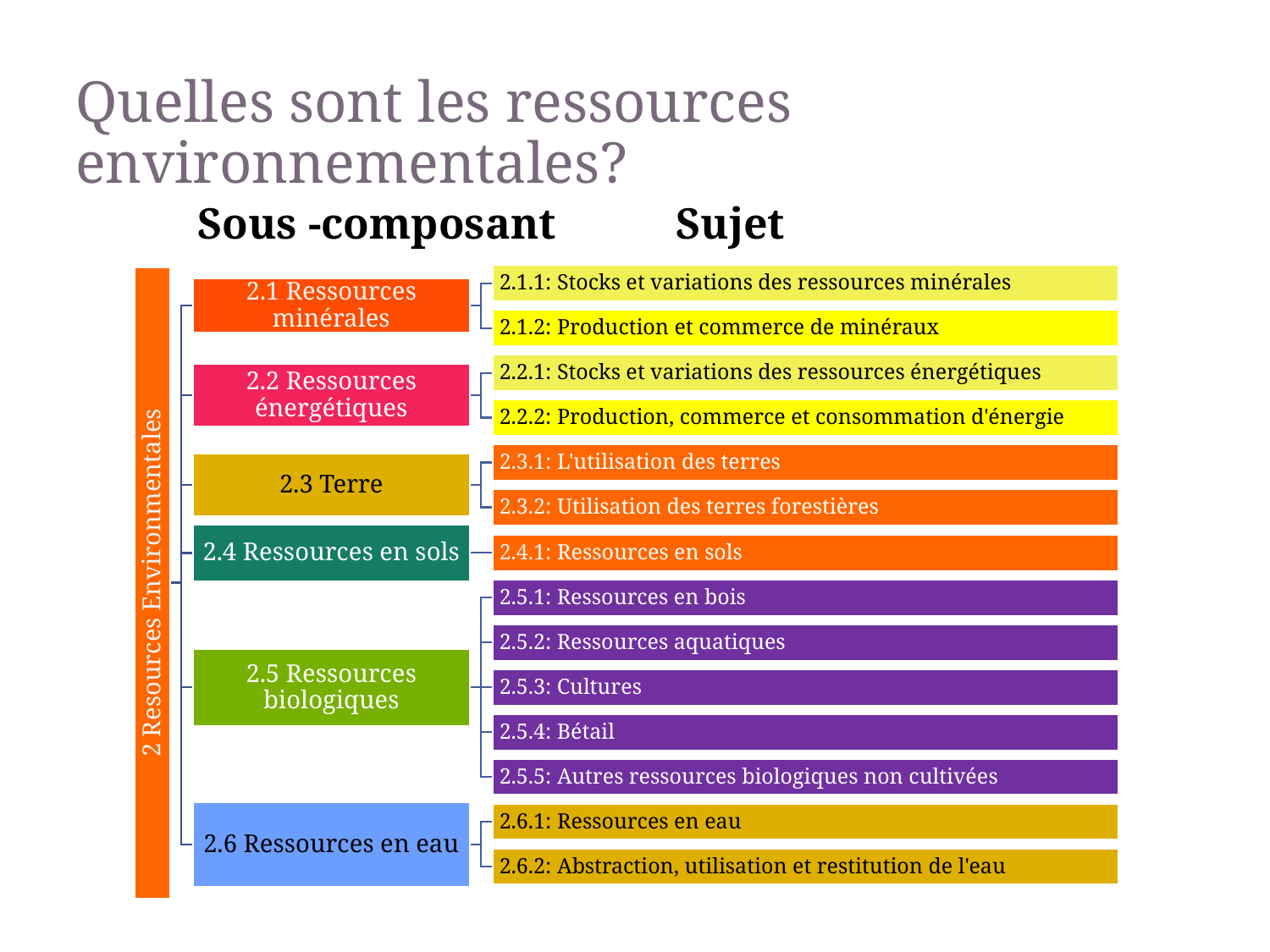

# Quelles sont les ressources environnementales?
Sous -composant
Sujet

2 Resources Environmentales
2.1 Ressources minérales
 2.1.1: Stocks et variations des ressources minérales
 2.1.2: Production et commerce de minéraux
2.2 Ressources énergétiques
 2.2.1: Stocks et variations des ressources énergétiques
 2.2.2: Production, commerce et consommation d'énergie
2.3 Terre
 2.3.1: L'utilisation des terres
 2.3.2: Utilisation des terres forestières
2.4 Ressources en sols
 2.4.1: Ressources en sols
2.5 Ressources biologiques
 2.5.1: Ressources en bois
 2.5.2: Ressources aquatiques
 2.5.3: Cultures
 2.5.4: Bétail
 2.5.5: Autres ressources biologiques non cultivées
2.6 Ressources en eau
 2.6.1: Ressources en eau
 2.6.2: Abstraction, utilisation et restitution de l'eau
5
FDES Chapter 3 - Component 2